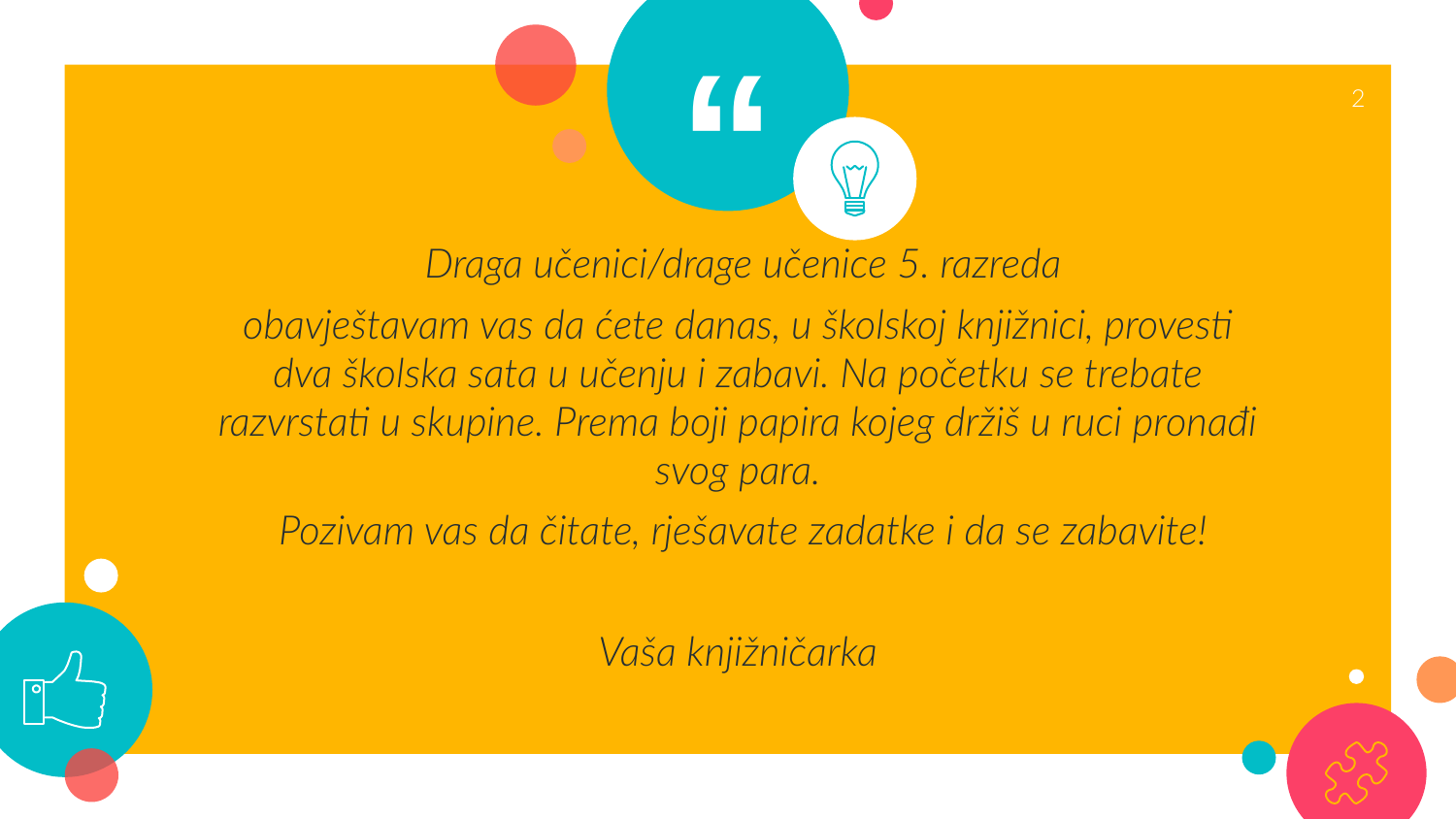

2
     Draga učenici/drage učenice 5. razreda
obavještavam vas da ćete danas, u školskoj knjižnici, provesti dva školska sata u učenju i zabavi. Na početku se trebate razvrstati u skupine. Prema boji papira kojeg držiš u ruci pronađi svog para.
 Pozivam vas da čitate, rješavate zadatke i da se zabavite!

Vaša knjižničarka